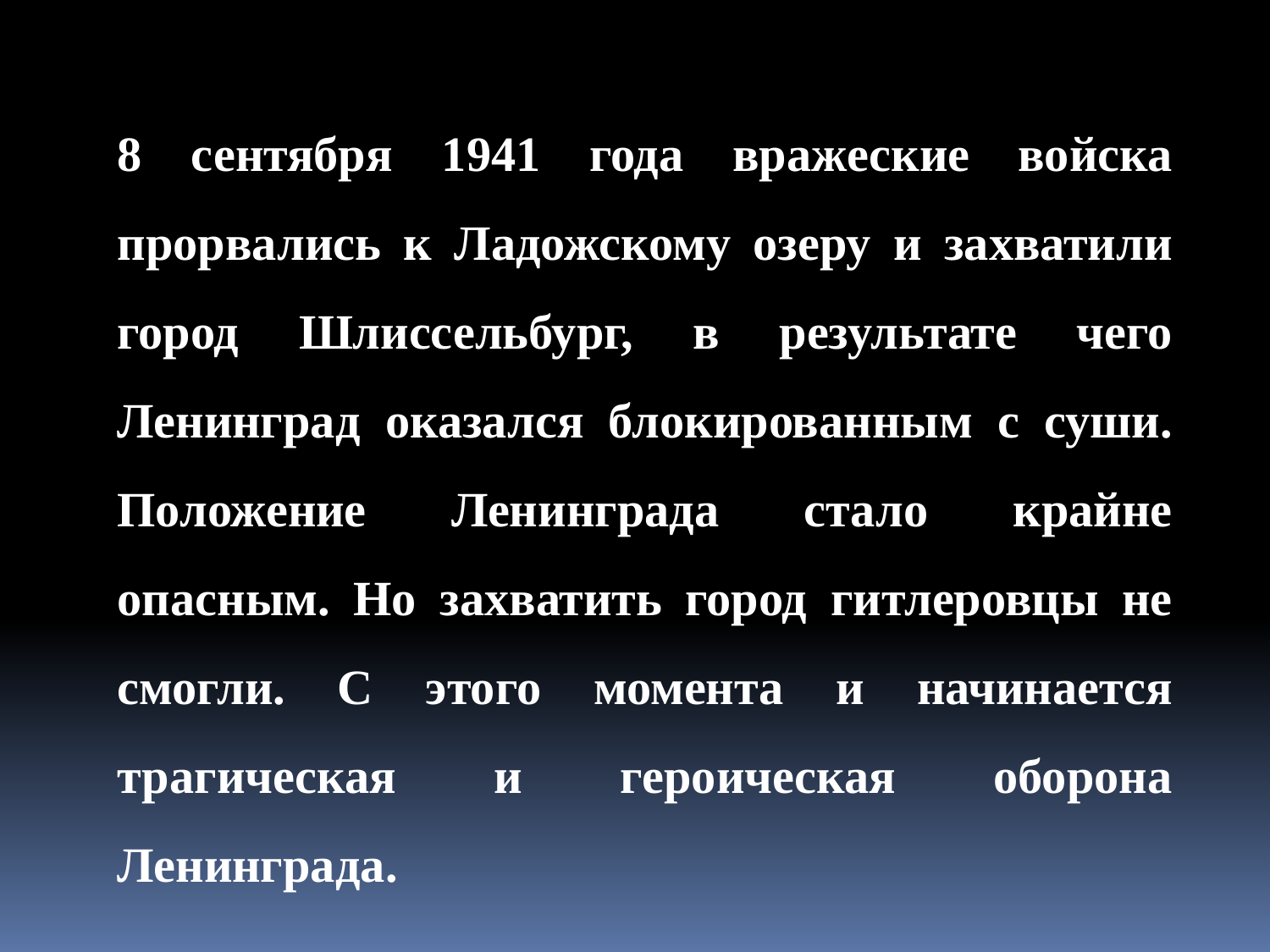

8 сентября 1941 года вражеские войска прорвались к Ладожскому озеру и захватили город Шлиссельбург, в результате чего Ленинград оказался блокированным с суши. Положение Ленинграда стало крайне опасным. Но захватить город гитлеровцы не смогли. С этого момента и начинается трагическая и героическая оборона Ленинграда.